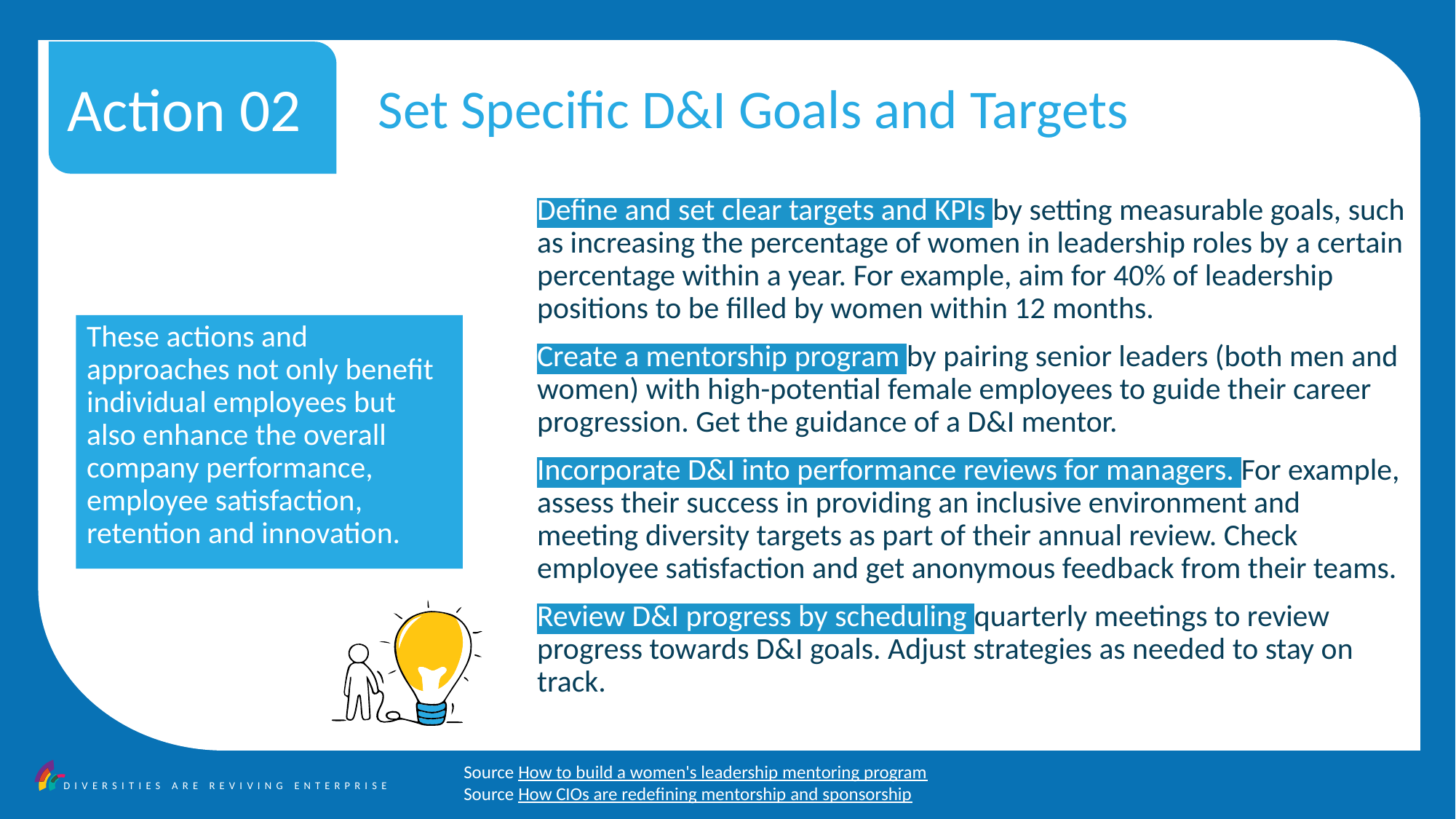

Action 02
Set Specific D&I Goals and Targets
Define and set clear targets and KPIs by setting measurable goals, such as increasing the percentage of women in leadership roles by a certain percentage within a year. For example, aim for 40% of leadership positions to be filled by women within 12 months.
Create a mentorship program by pairing senior leaders (both men and women) with high-potential female employees to guide their career progression. Get the guidance of a D&I mentor.
Incorporate D&I into performance reviews for managers. For example, assess their success in providing an inclusive environment and meeting diversity targets as part of their annual review. Check employee satisfaction and get anonymous feedback from their teams.
Review D&I progress by scheduling quarterly meetings to review progress towards D&I goals. Adjust strategies as needed to stay on track.
Action 01
These actions and approaches not only benefit individual employees but also enhance the overall company performance, employee satisfaction, retention and innovation.

Source How to build a women's leadership mentoring program
Source How CIOs are redefining mentorship and sponsorship